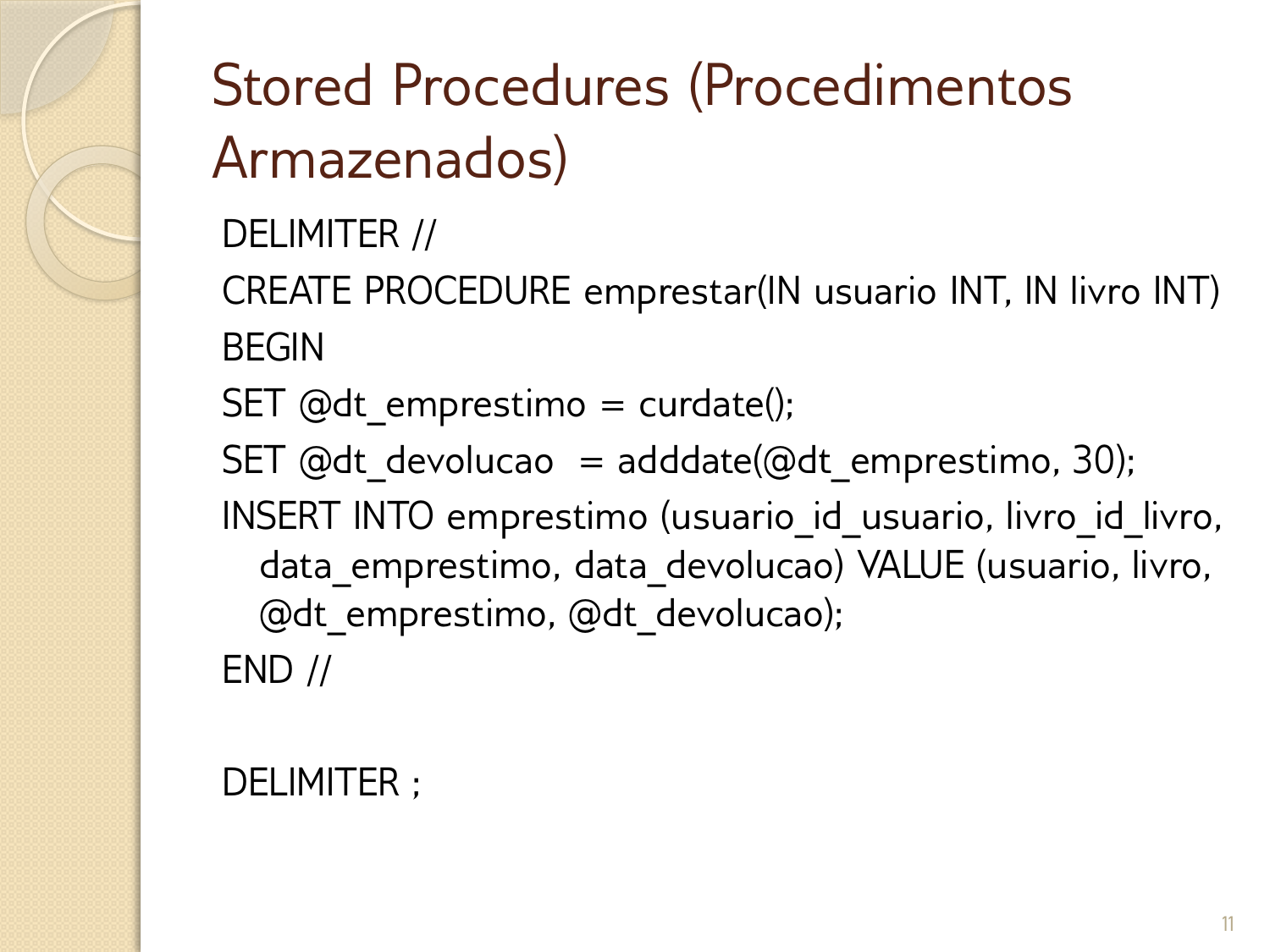

# Stored Procedures (Procedimentos Armazenados)
DELIMITER //
CREATE PROCEDURE emprestar(IN usuario INT, IN livro INT)
BEGIN
SET @dt_emprestimo = curdate();
SET @dt_devolucao  = adddate(@dt_emprestimo, 30);
INSERT INTO emprestimo (usuario_id_usuario, livro_id_livro, data_emprestimo, data_devolucao) VALUE (usuario, livro, @dt_emprestimo, @dt_devolucao);
END //

DELIMITER ;
11